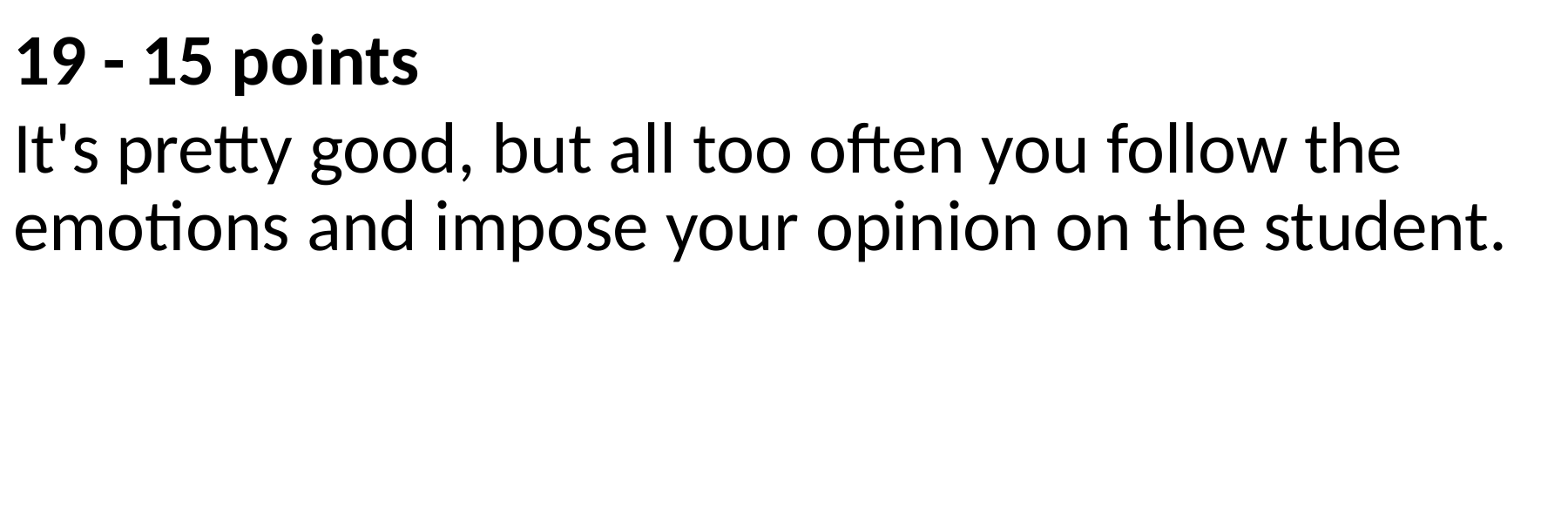

19 - 15 points
It's pretty good, but all too often you follow the emotions and impose your opinion on the student.